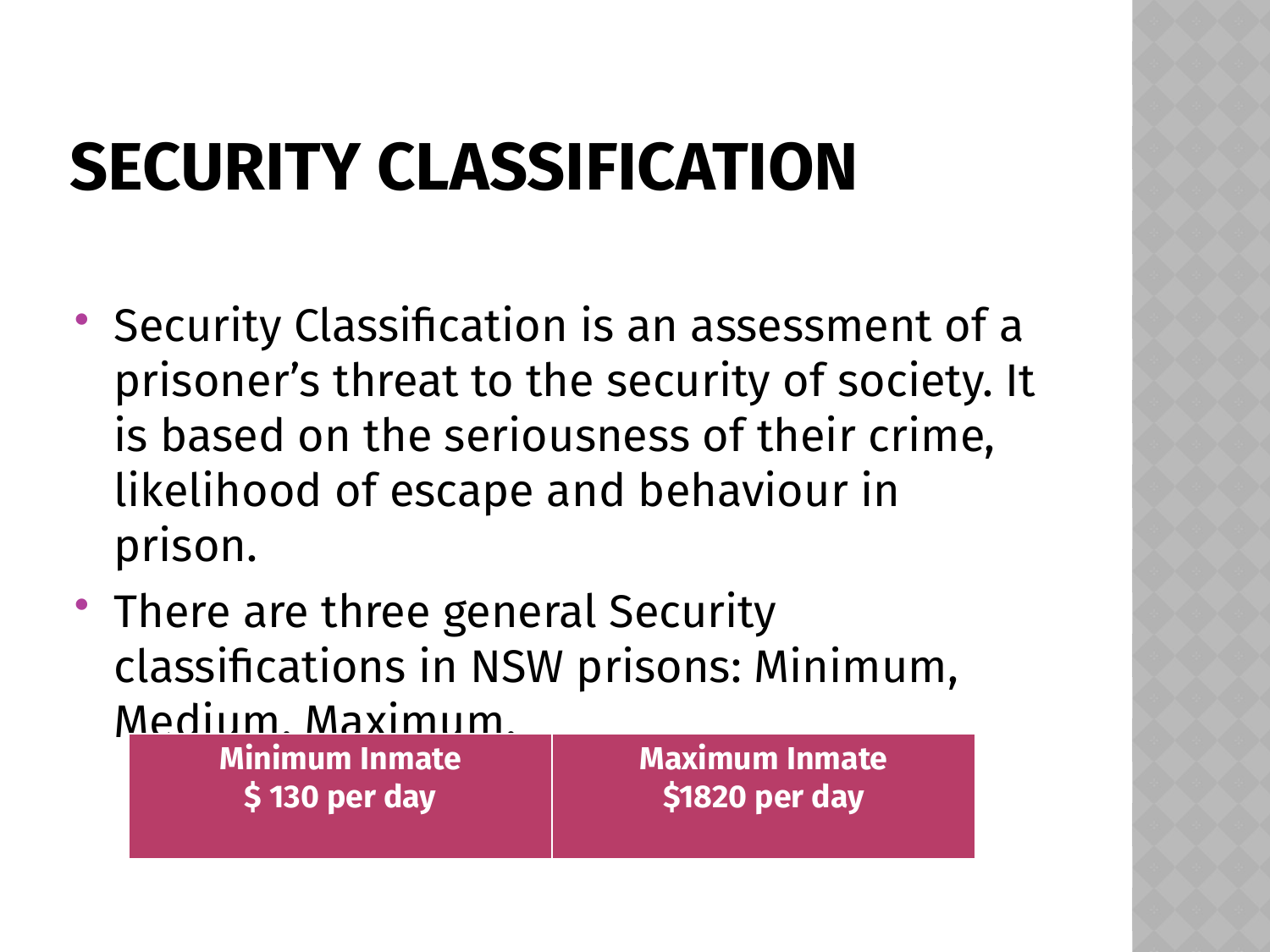

# Security classification

Security Classification is an assessment of a prisoner’s threat to the security of society. It is based on the seriousness of their crime, likelihood of escape and behaviour in prison.
There are three general Security classifications in NSW prisons: Minimum, Medium, Maximum.

| Minimum Inmate $ 130 per day | Maximum Inmate $1820 per day |
| --- | --- |